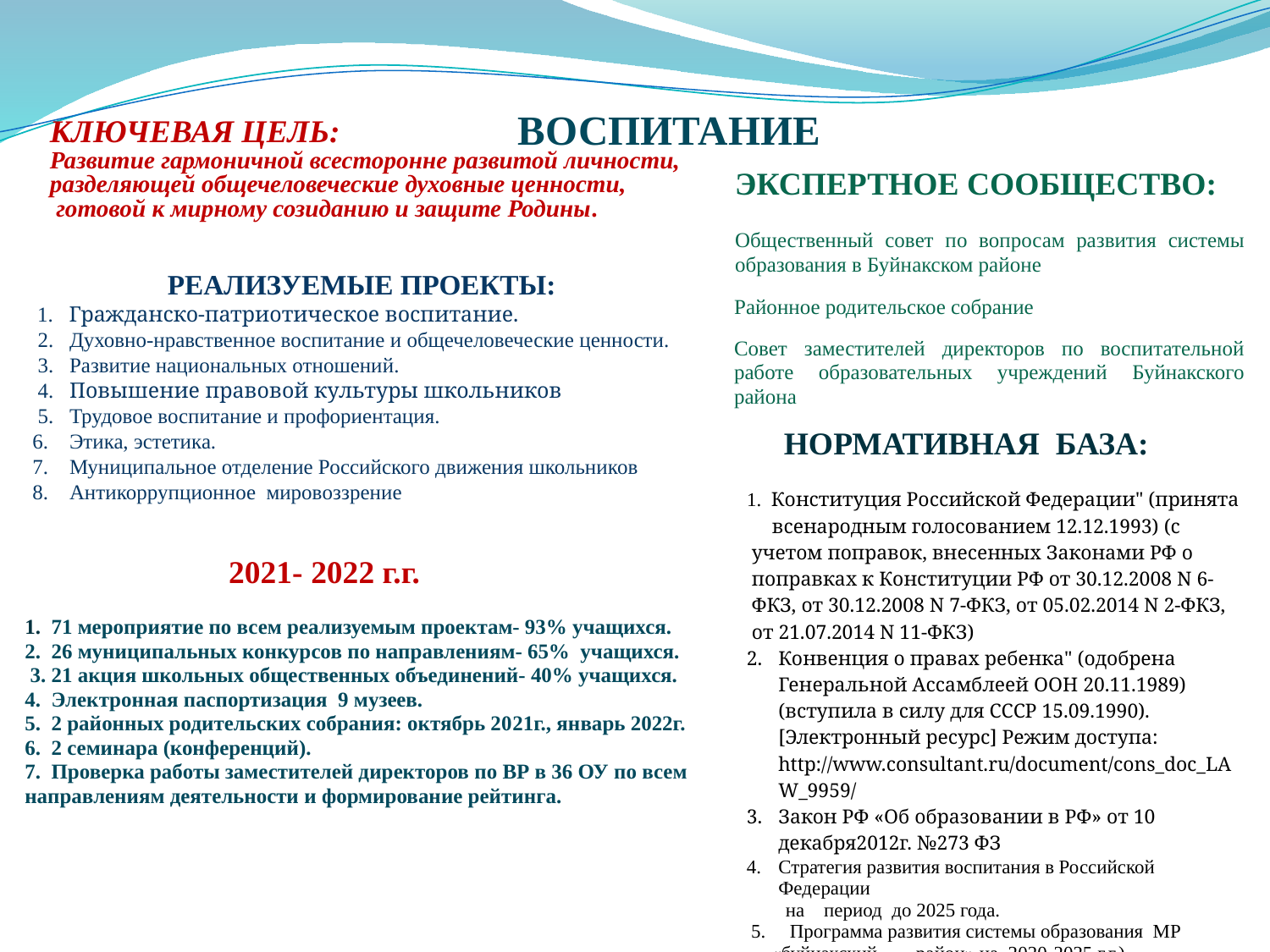

# ВОСПИТАНИЕ
| КЛЮЧЕВАЯ ЦЕЛЬ: Развитие гармоничной всесторонне развитой личности, разделяющей общечеловеческие духовные ценности, готовой к мирному созиданию и защите Родины. |
| --- |
| ЭКСПЕРТНОЕ СООБЩЕСТВО: Общественный совет по вопросам развития системы образования в Буйнакском районе |
| --- |
РЕАЛИЗУЕМЫЕ ПРОЕКТЫ:
 1.   Гражданско-патриотическое воспитание.
 2.   Духовно-нравственное воспитание и общечеловеческие ценности.
 3.   Развитие национальных отношений.
 4.   Повышение правовой культуры школьников
 5.   Трудовое воспитание и профориентация.
6.    Этика, эстетика.
7.    Муниципальное отделение Российского движения школьников
8.    Антикоррупционное  мировоззрение

| Районное родительское собрание Совет заместителей директоров по воспитательной работе образовательных учреждений Буйнакского района |
| --- |
| НОРМАТИВНАЯ БАЗА: |
| --- |
| 1.  Конституция Российской Федерации" (принята всенародным голосованием 12.12.1993) (с учетом поправок, внесенных Законами РФ о поправках к Конституции РФ от 30.12.2008 N 6-ФКЗ, от 30.12.2008 N 7-ФКЗ, от 05.02.2014 N 2-ФКЗ, от 21.07.2014 N 11-ФКЗ) Конвенция о правах ребенка" (одобрена Генеральной Ассамблеей ООН 20.11.1989) (вступила в силу для СССР 15.09.1990). [Электронный ресурс] Режим доступа: http://www.consultant.ru/document/cons\_doc\_LAW\_9959/ Закон РФ «Об образовании в РФ» от 10 декабря2012г. №273 ФЗ Стратегия развития воспитания в Российской Федерации на период до 2025 года. 5. Программа развития системы образования МР «буйнакский район» на 2020-2025 г.г.) |
| --- |
| 2021- 2022 г.г. |
| --- |
| 1. 71 мероприятие по всем реализуемым проектам- 93% учащихся. 2. 26 муниципальных конкурсов по направлениям- 65% учащихся. 3. 21 акция школьных общественных объединений- 40% учащихся. 4. Электронная паспортизация 9 музеев. 5. 2 районных родительских собрания: октябрь 2021г., январь 2022г. 6. 2 семинара (конференций). 7. Проверка работы заместителей директоров по ВР в 36 ОУ по всем направлениям деятельности и формирование рейтинга. |
| --- |